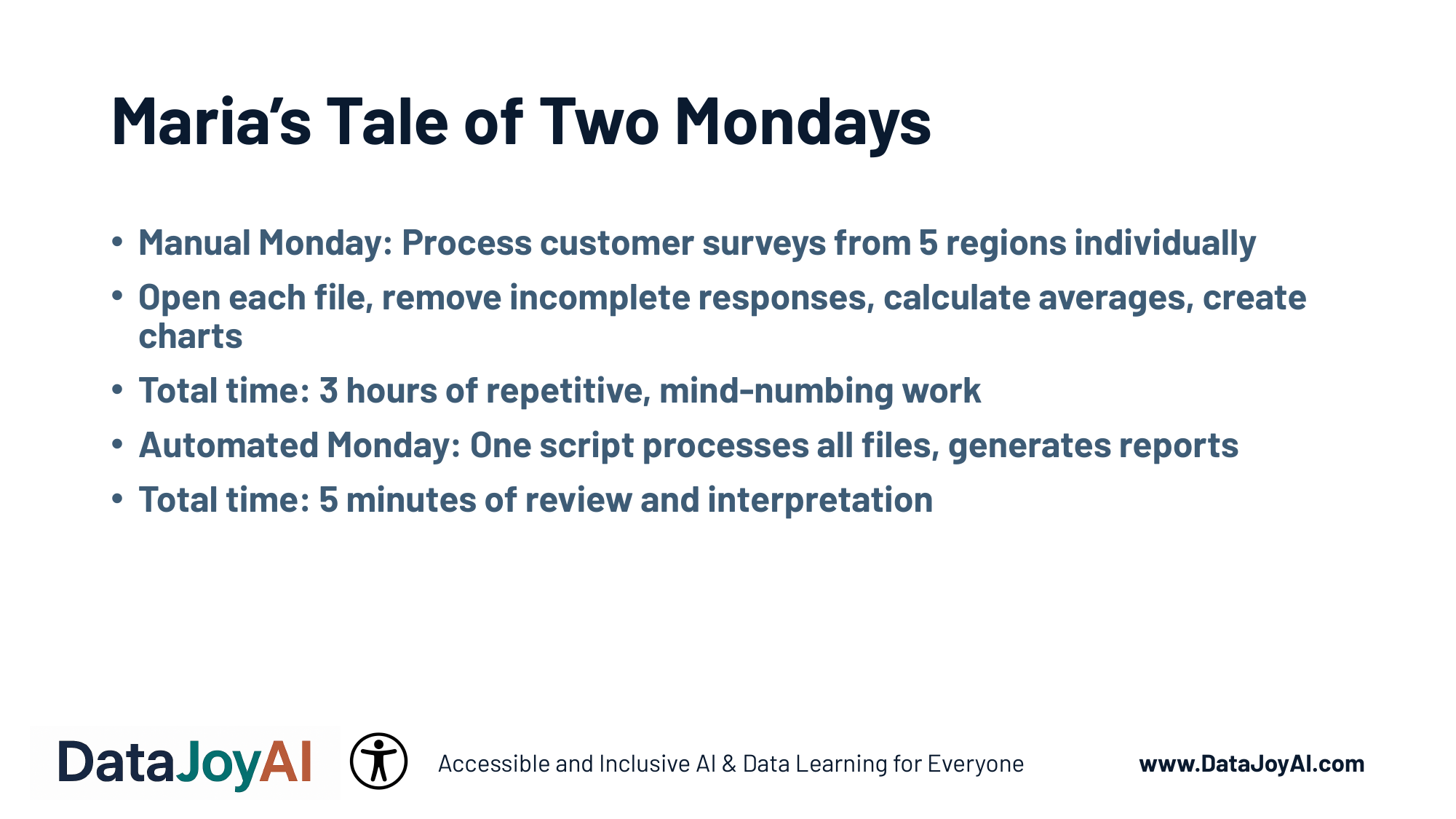

# Maria’s Tale of Two Mondays
Manual Monday: Process customer surveys from 5 regions individually
Open each file, remove incomplete responses, calculate averages, create charts
Total time: 3 hours of repetitive, mind-numbing work
Automated Monday: One script processes all files, generates reports
Total time: 5 minutes of review and interpretation